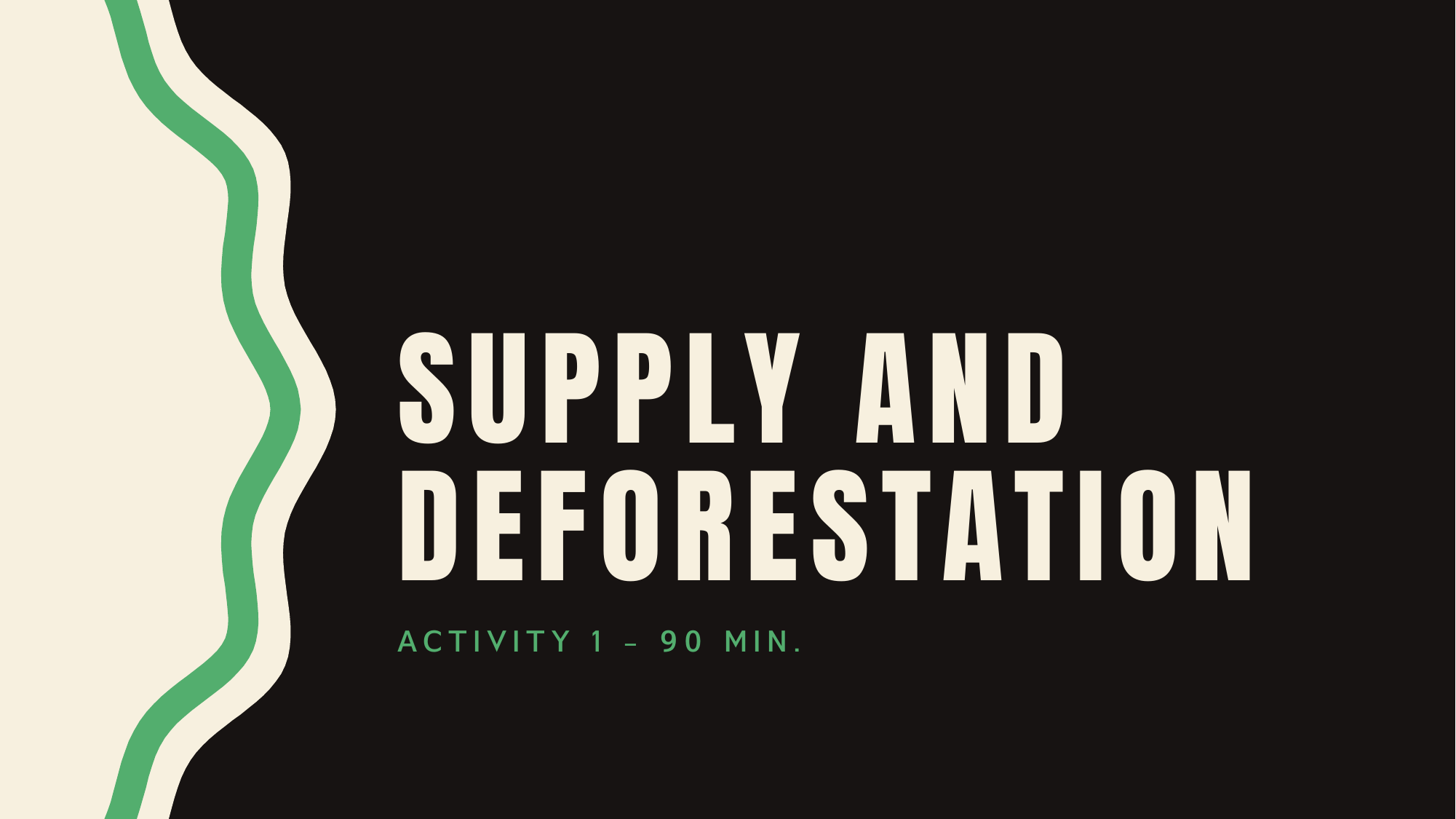

# Supply and deforestation
Activity 1 – 90 min.